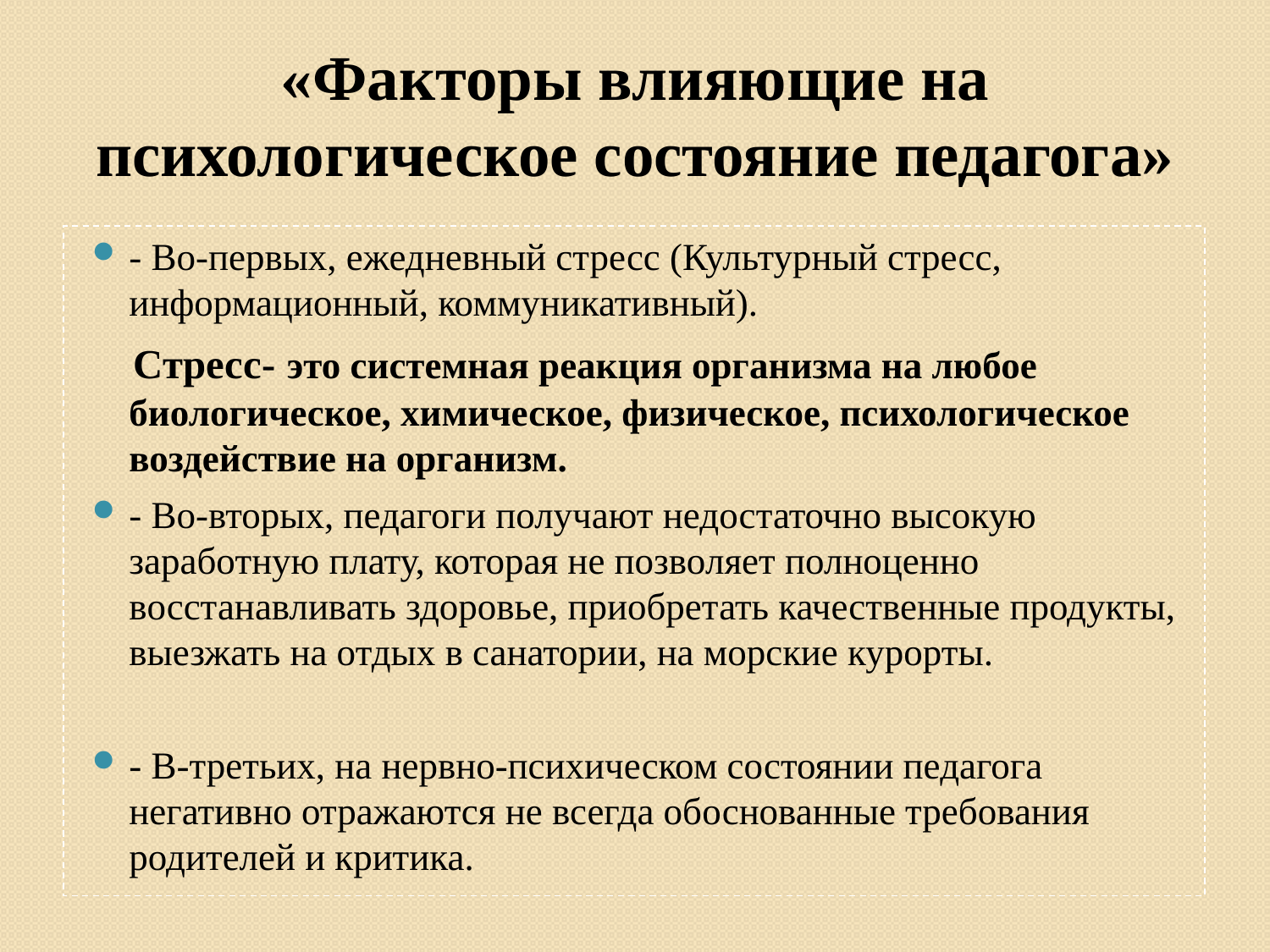

# «Факторы влияющие на психологическое состояние педагога»
- Во-первых, ежедневный стресс (Культурный стресс, информационный, коммуникативный).
    Стресс- это системная реакция организма на любое биологическое, химическое, физическое, психологическое воздействие на организм.
- Во-вторых, педагоги получают недостаточно высокую заработную плату, которая не позволяет полноценно восстанавливать здоровье, приобретать качественные продукты, выезжать на отдых в санатории, на морские курорты.

- В-третьих, на нервно-психическом состоянии педагога негативно отражаются не всегда обоснованные требования родителей и критика.